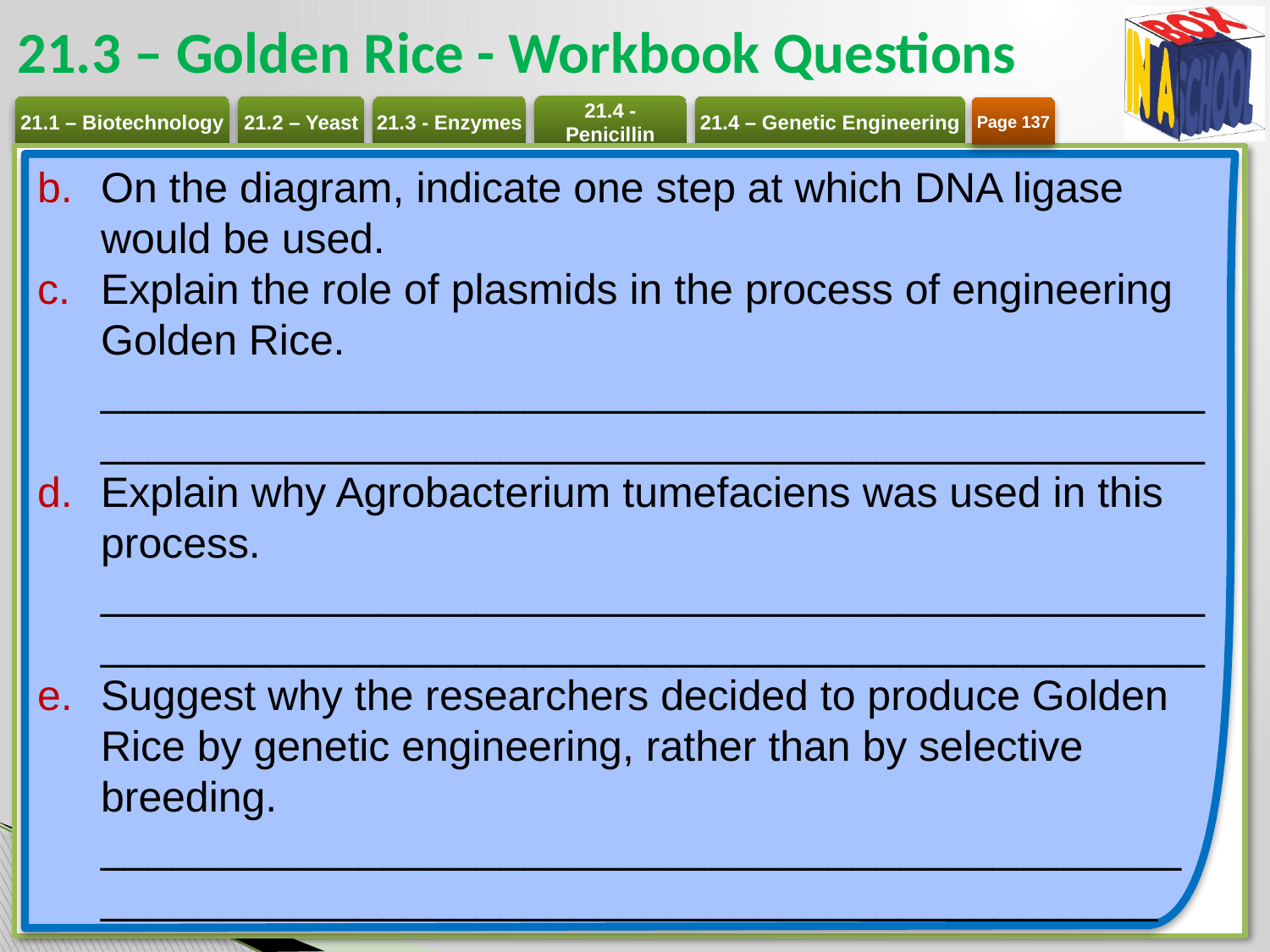

# 21.3 – Golden Rice - Workbook Questions
Page 137
On the diagram, indicate one step at which DNA ligase would be used.
Explain the role of plasmids in the process of engineering Golden Rice.
______________________________________________________________________________________________
Explain why Agrobacterium tumefaciens was used in this process.
______________________________________________________________________________________________
Suggest why the researchers decided to produce Golden Rice by genetic engineering, rather than by selective breeding.
______________________________________________
_____________________________________________